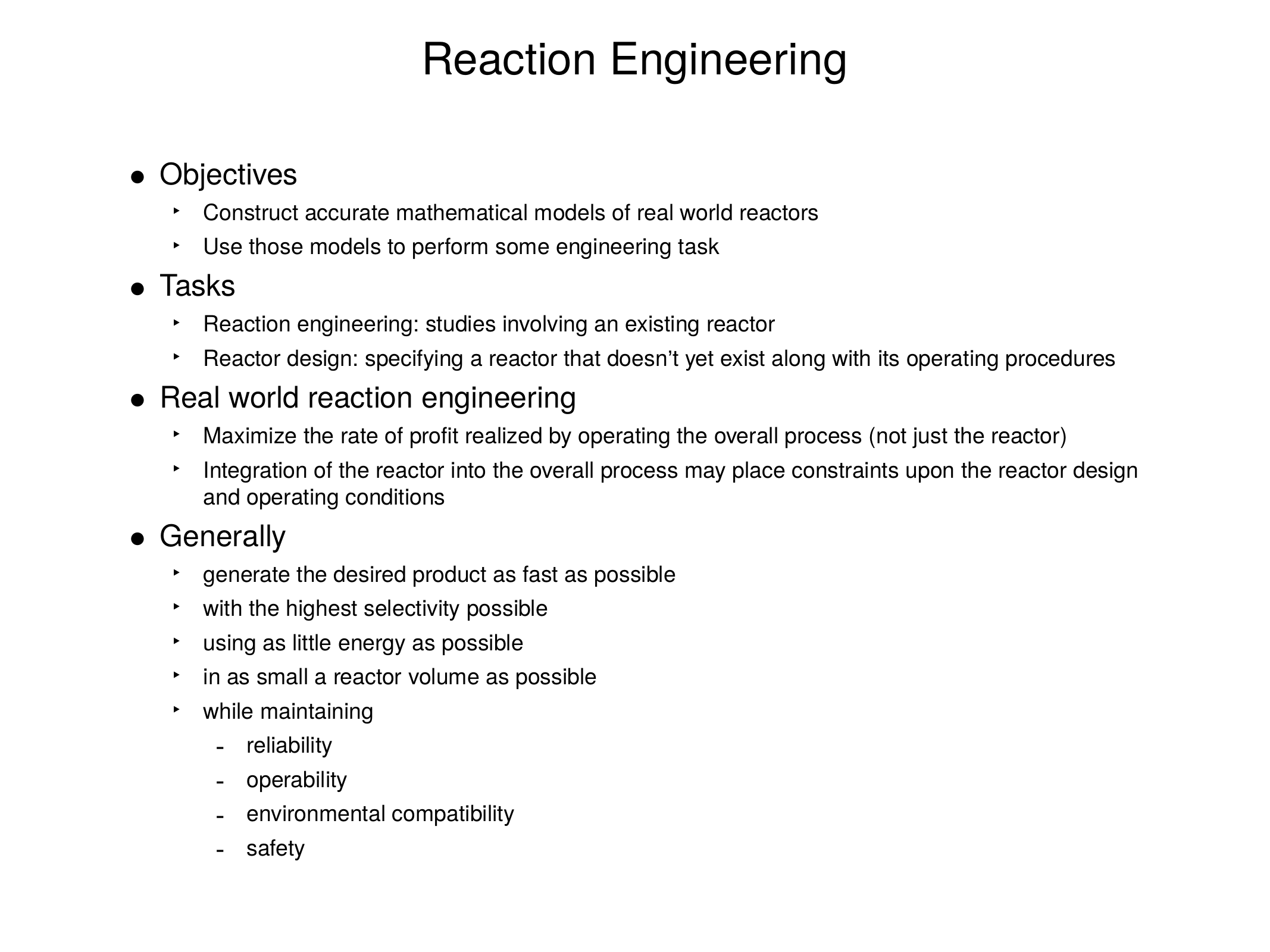

# Reaction Engineering
Objectives
Construct accurate mathematical models of real world reactors
Use those models to perform some engineering task
Tasks
Reaction engineering: studies involving an existing reactor
Reactor design: specifying a reactor that doesn’t yet exist along with its operating procedures
Real world reaction engineering
Maximize the rate of profit realized by operating the overall process (not just the reactor)
Integration of the reactor into the overall process may place constraints upon the reactor design and operating conditions
Generally
generate the desired product as fast as possible
with the highest selectivity possible
using as little energy as possible
in as small a reactor volume as possible
while maintaining
reliability
operability
environmental compatibility
safety